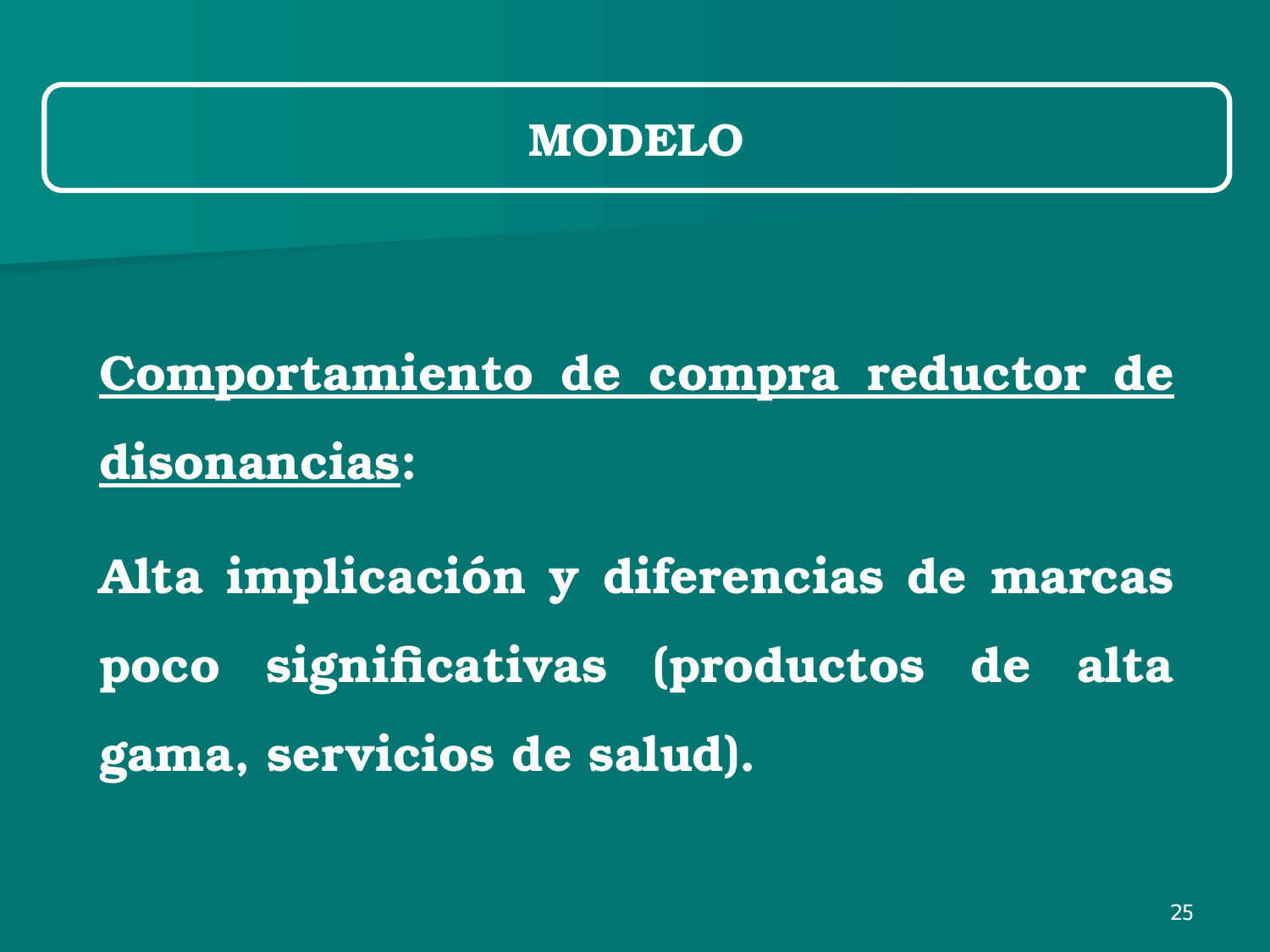

MODELO
Comportamiento de compra reductor de disonancias:

Alta implicación y diferencias de marcas poco significativas (productos de alta gama, servicios de salud).
25